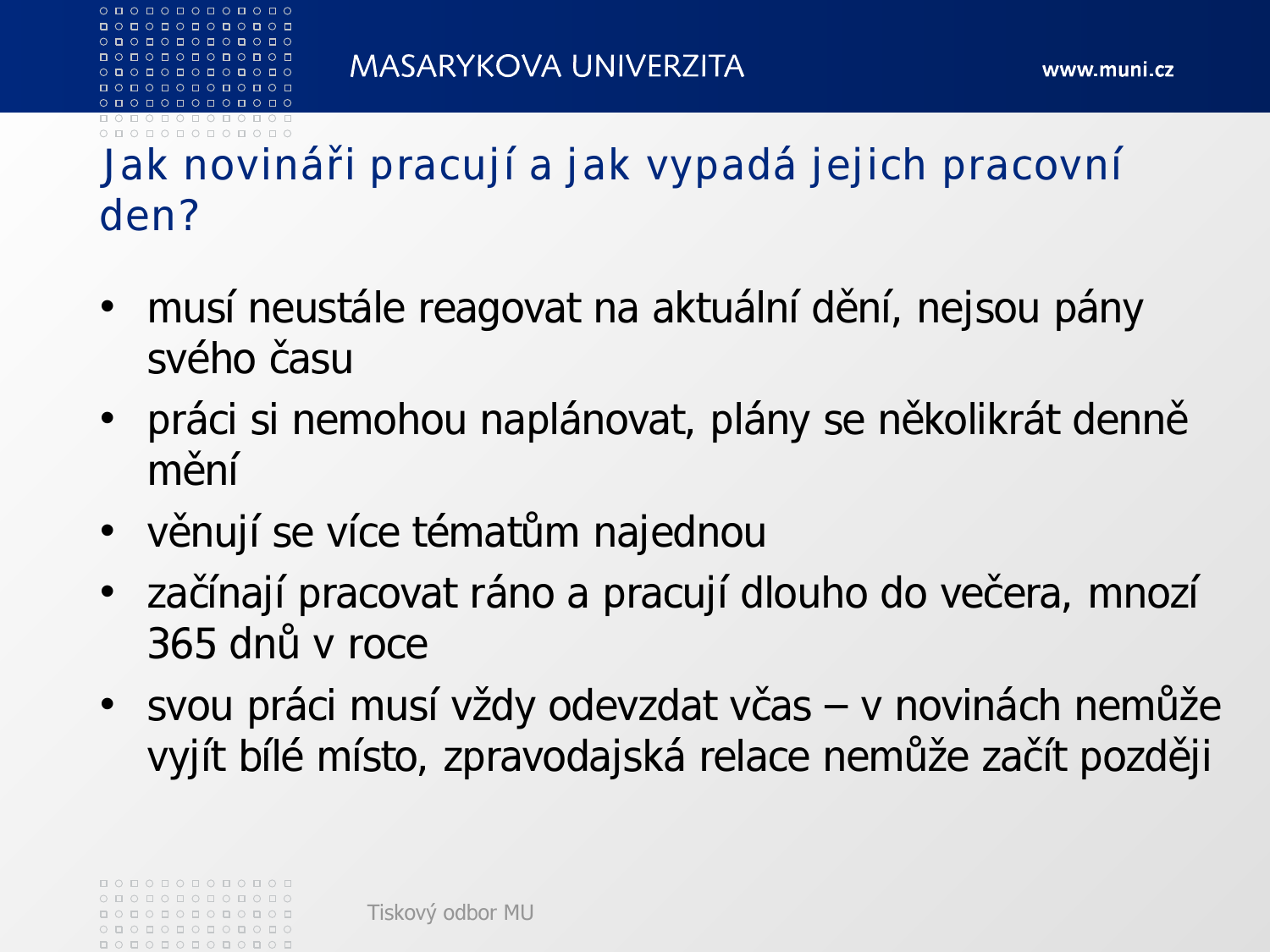

# Jak novináři pracují a jak vypadá jejich pracovní den?
musí neustále reagovat na aktuální dění, nejsou pány svého času
práci si nemohou naplánovat, plány se několikrát denně mění
věnují se více tématům najednou
začínají pracovat ráno a pracují dlouho do večera, mnozí 365 dnů v roce
svou práci musí vždy odevzdat včas – v novinách nemůže vyjít bílé místo, zpravodajská relace nemůže začít později
Tiskový odbor MU